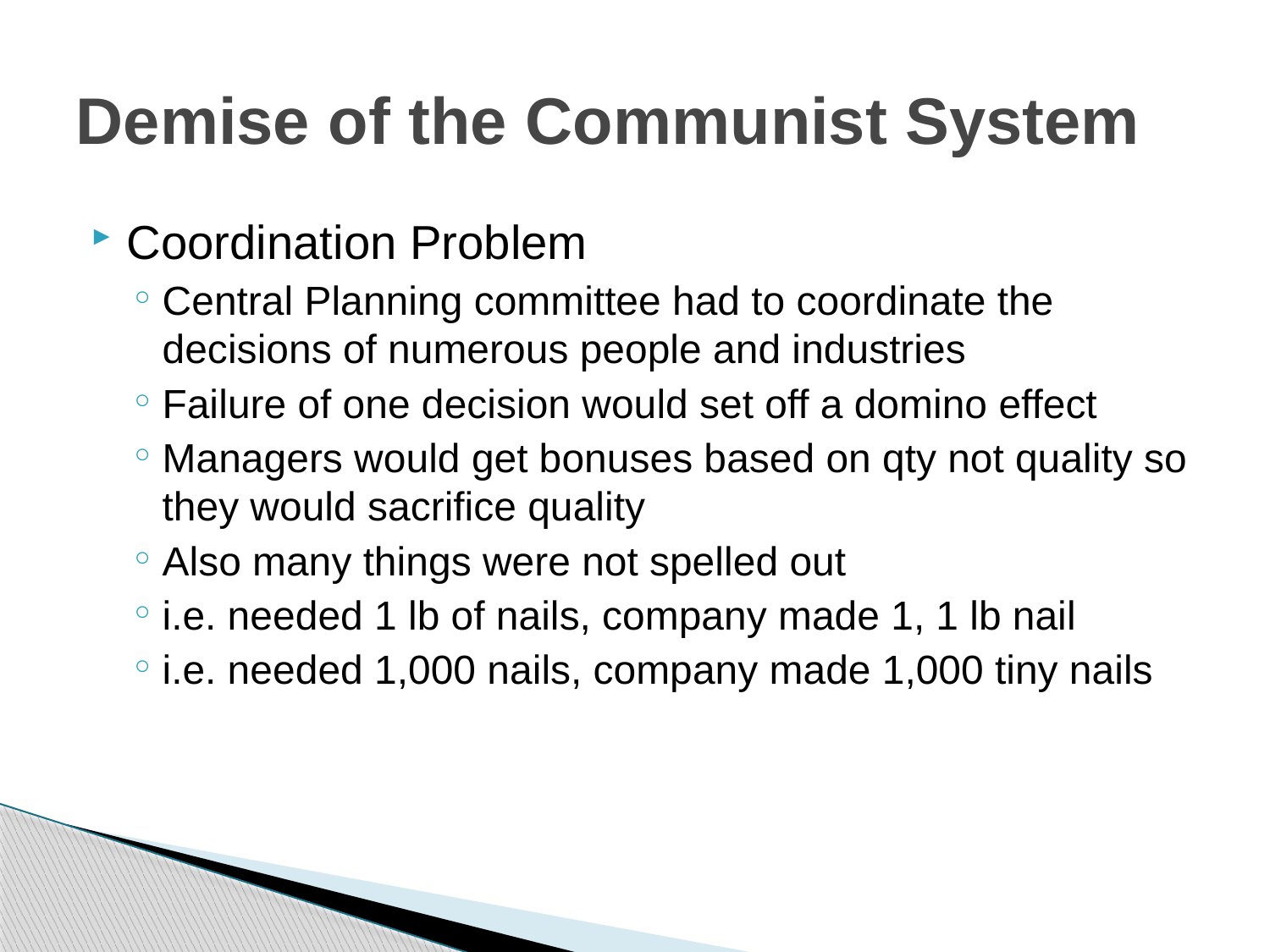

# Demise of the Communist System
Coordination Problem
Central Planning committee had to coordinate the decisions of numerous people and industries
Failure of one decision would set off a domino effect
Managers would get bonuses based on qty not quality so they would sacrifice quality
Also many things were not spelled out
i.e. needed 1 lb of nails, company made 1, 1 lb nail
i.e. needed 1,000 nails, company made 1,000 tiny nails